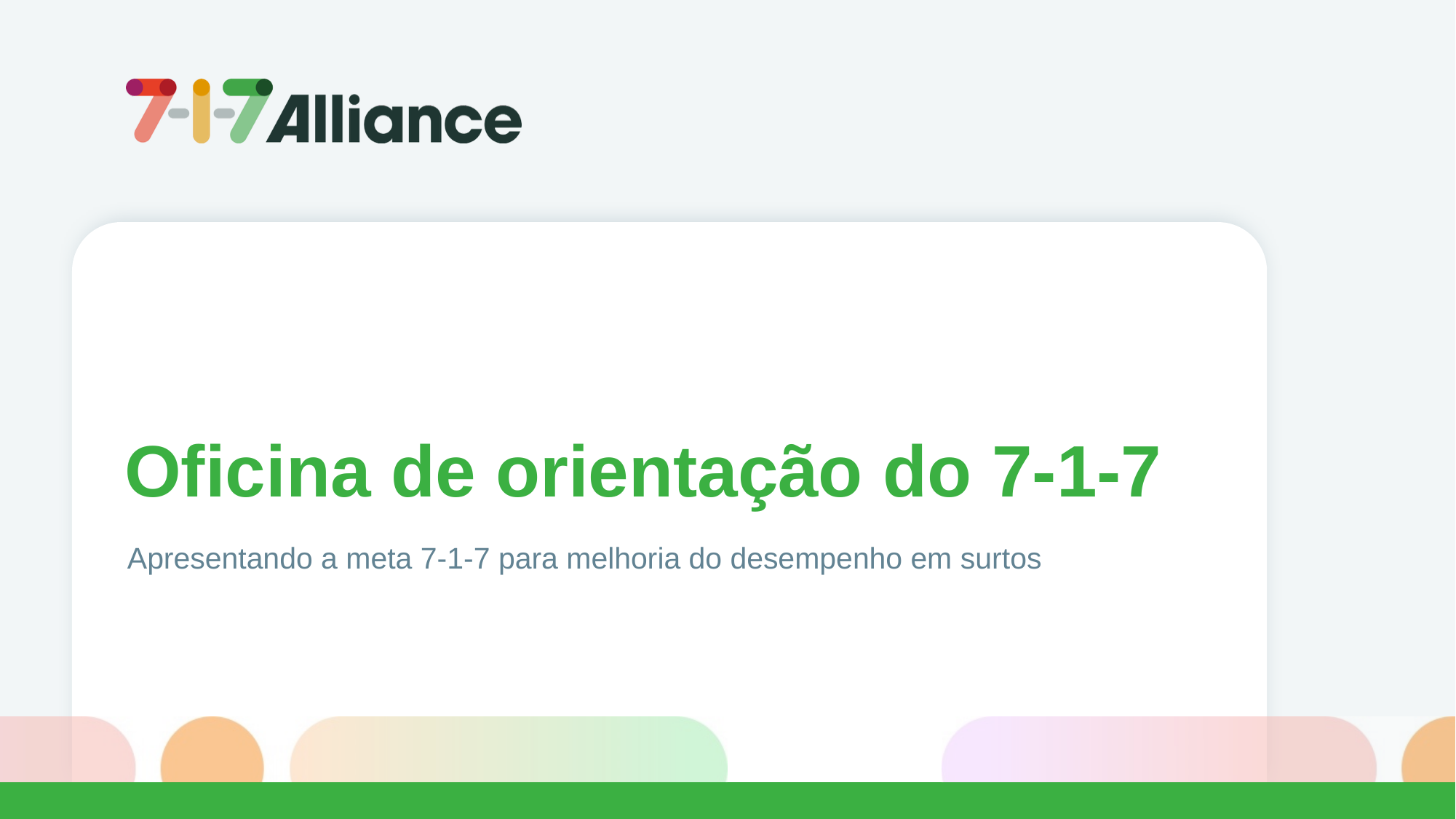

Oficina de orientação do 7-1-7
Apresentando a meta 7-1-7 para melhoria do desempenho em surtos